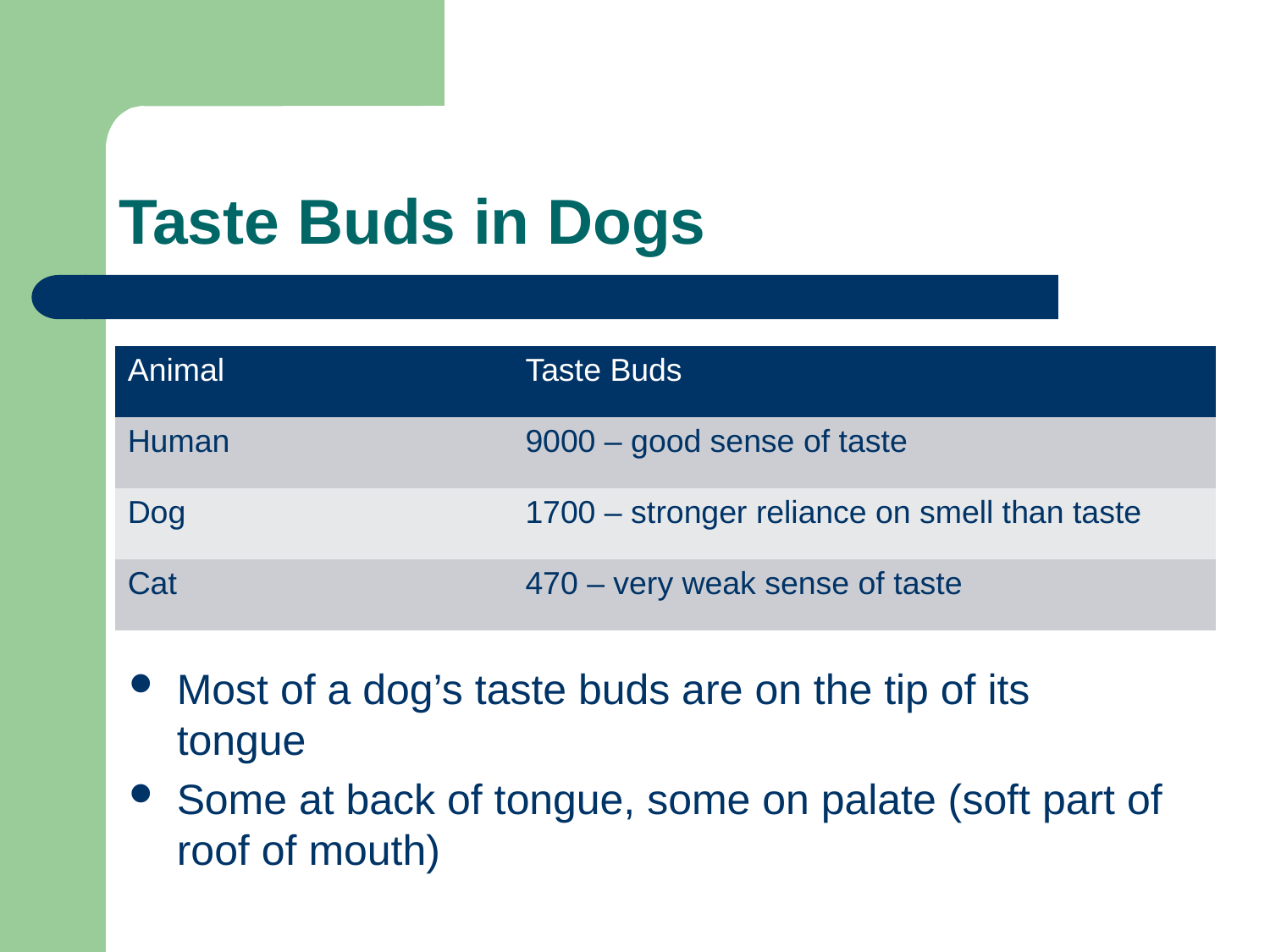

# Taste Buds in Dogs
| Animal | Taste Buds |
| --- | --- |
| Human | 9000 – good sense of taste |
| Dog | 1700 – stronger reliance on smell than taste |
| Cat | 470 – very weak sense of taste |
Most of a dog’s taste buds are on the tip of its tongue
Some at back of tongue, some on palate (soft part of roof of mouth)